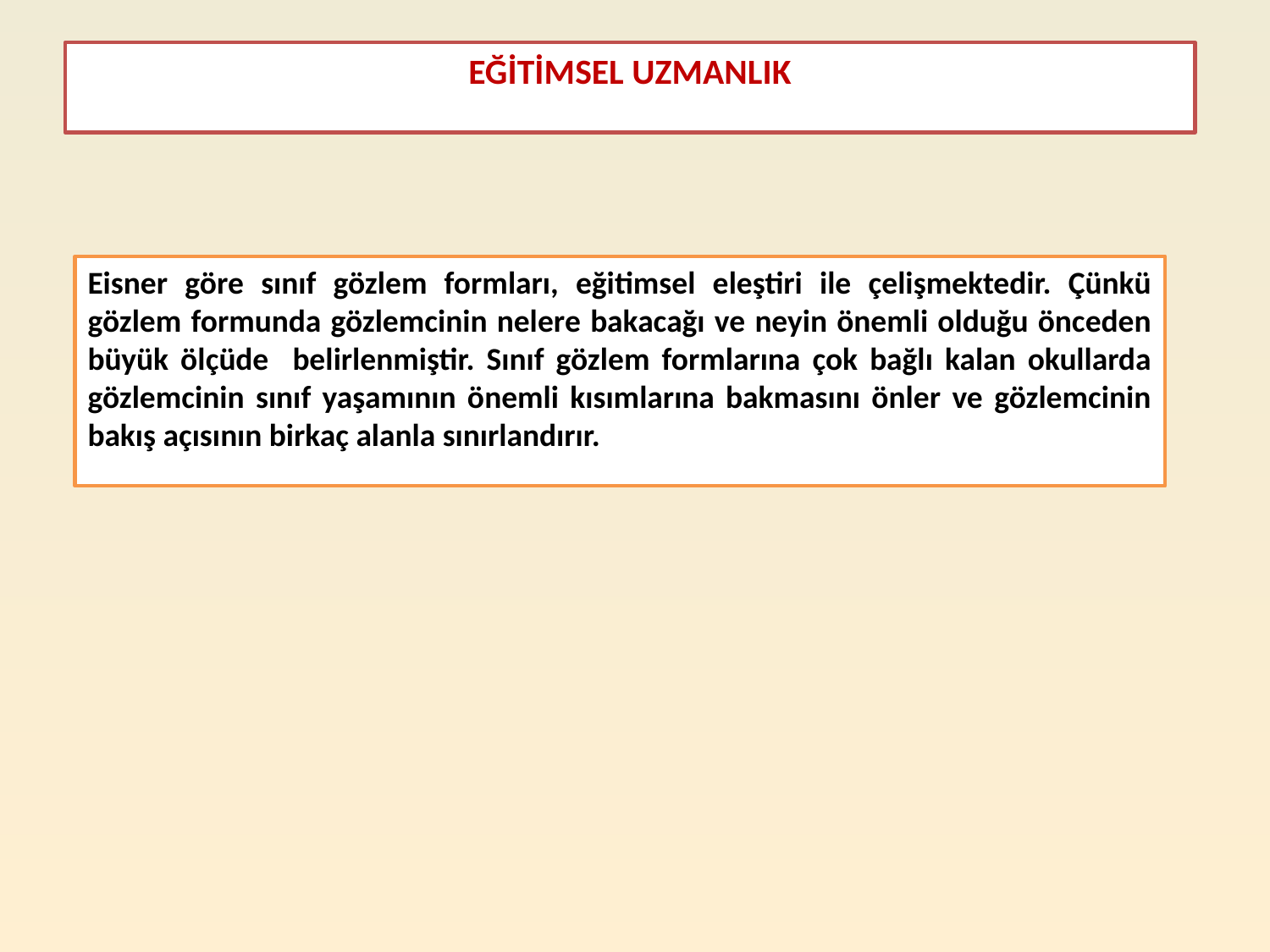

EĞİTİMSEL UZMANLIK

Eisner göre sınıf gözlem formları, eğitimsel eleştiri ile çelişmektedir. Çünkü gözlem formunda gözlemcinin nelere bakacağı ve neyin önemli olduğu önceden büyük ölçüde  belirlenmiştir. Sınıf gözlem formlarına çok bağlı kalan okullarda gözlemcinin sınıf yaşamının önemli kısımlarına bakmasını önler ve gözlemcinin bakış açısının birkaç alanla sınırlandırır.